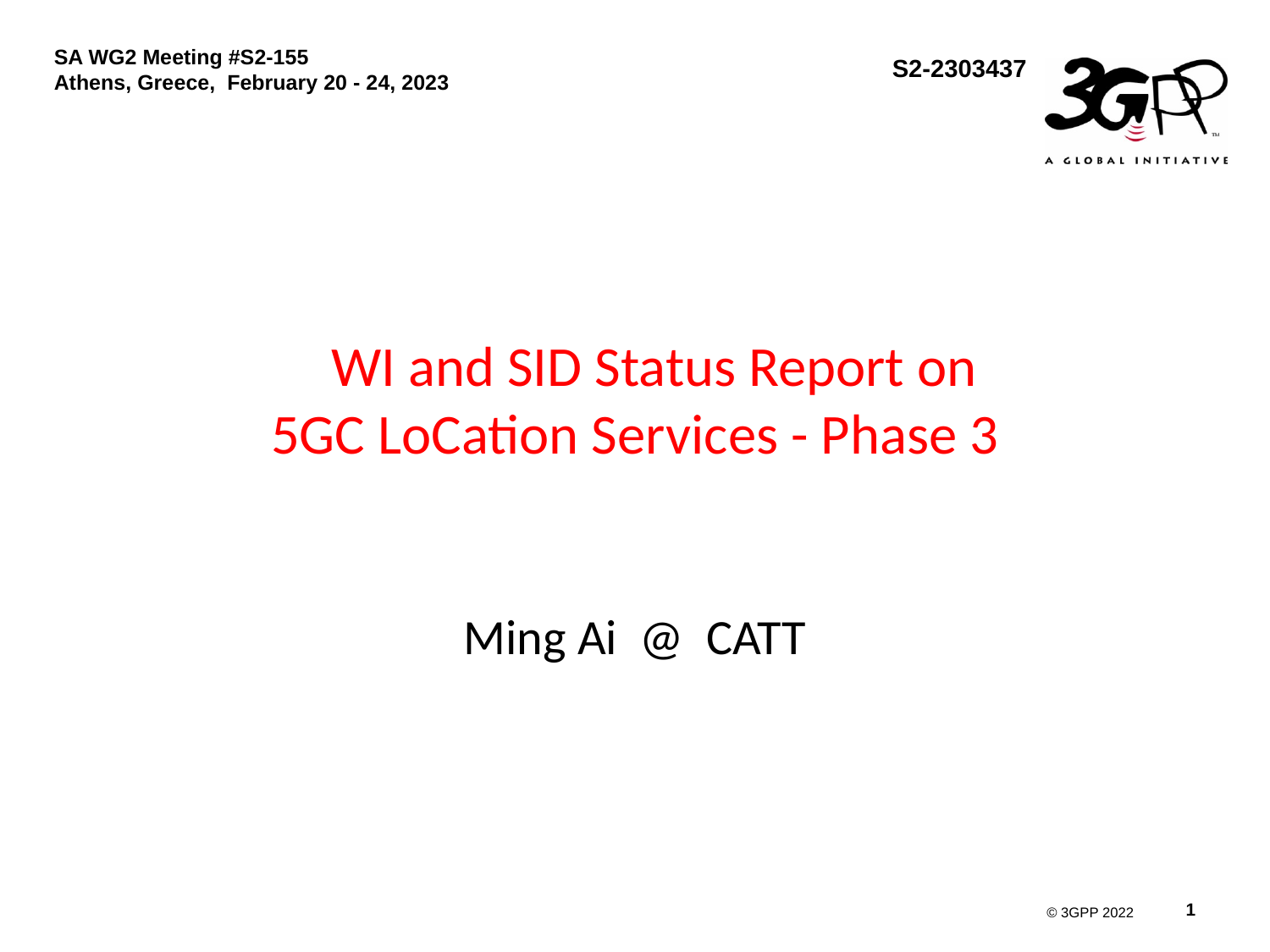

# WI and SID Status Report on 5GC LoCation Services - Phase 3
Ming Ai  @  CATT